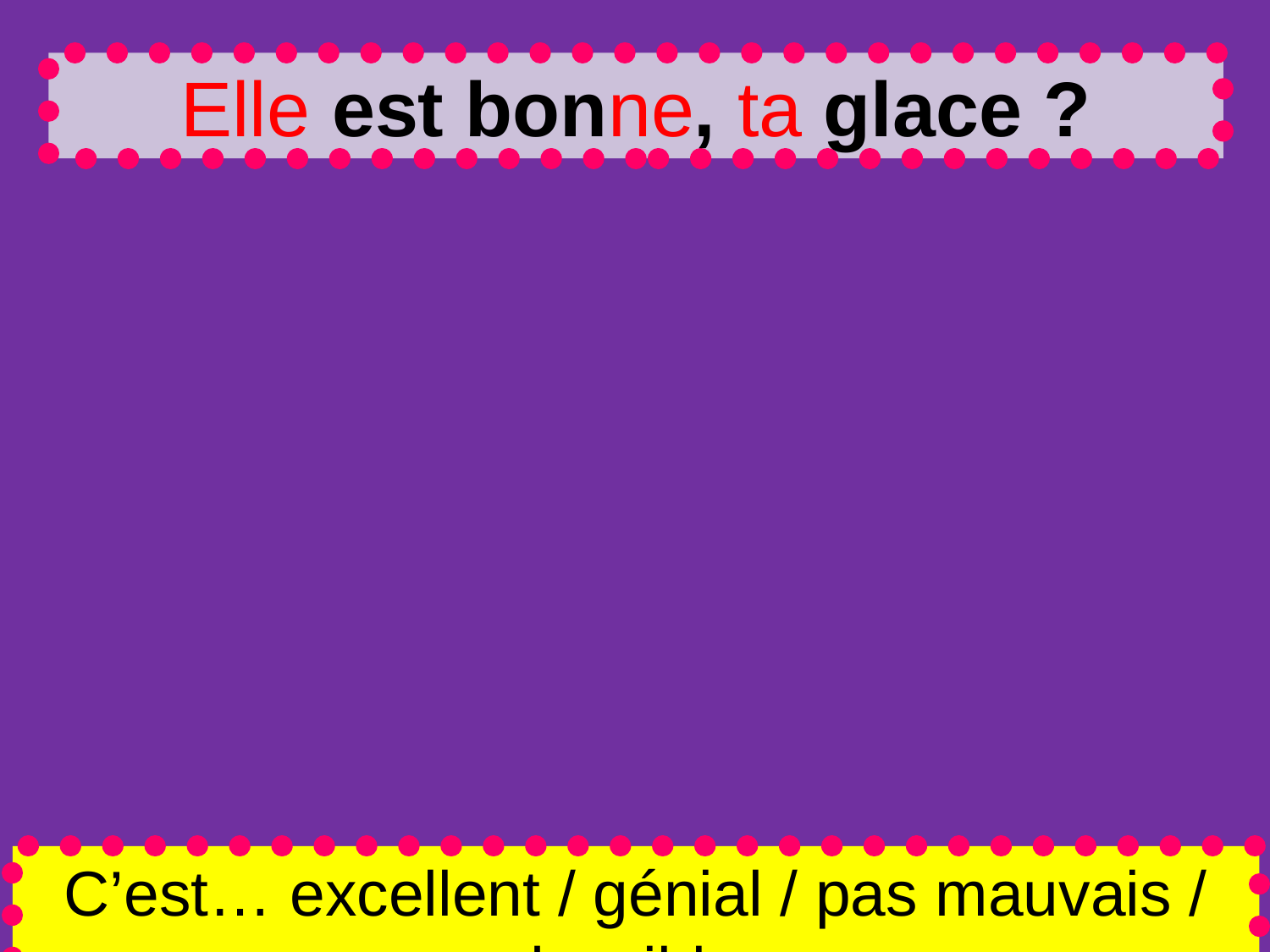

Elle est bonne, ta glace ?
C’est… excellent / génial / pas mauvais / horrible